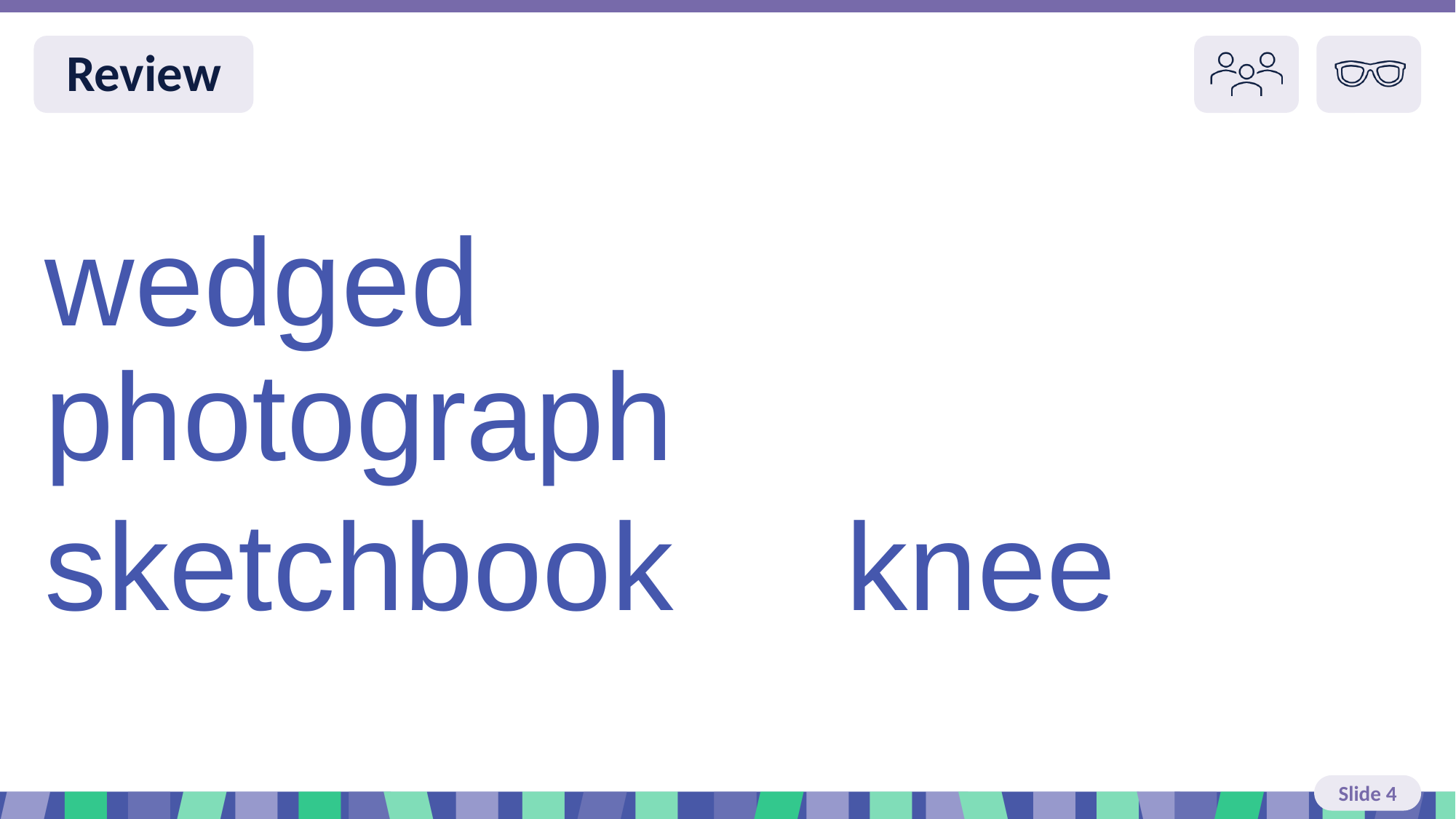

Slide 4 Review You do
wedged          photograph
sketchbook     knee